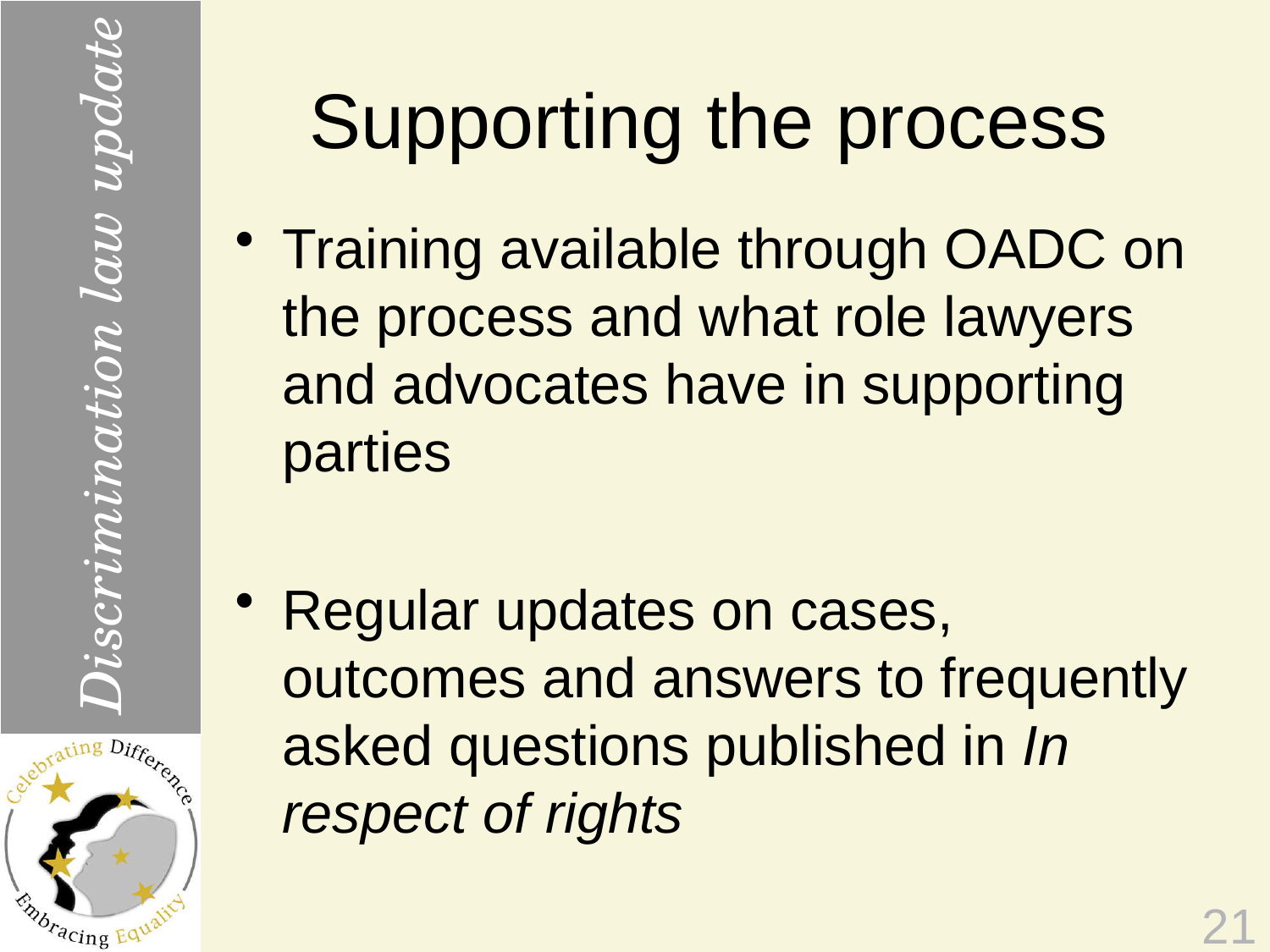

Discrimination law update
# Supporting the process
Training available through OADC on the process and what role lawyers and advocates have in supporting parties

Regular updates on cases, outcomes and answers to frequently asked questions published in In respect of rights
21